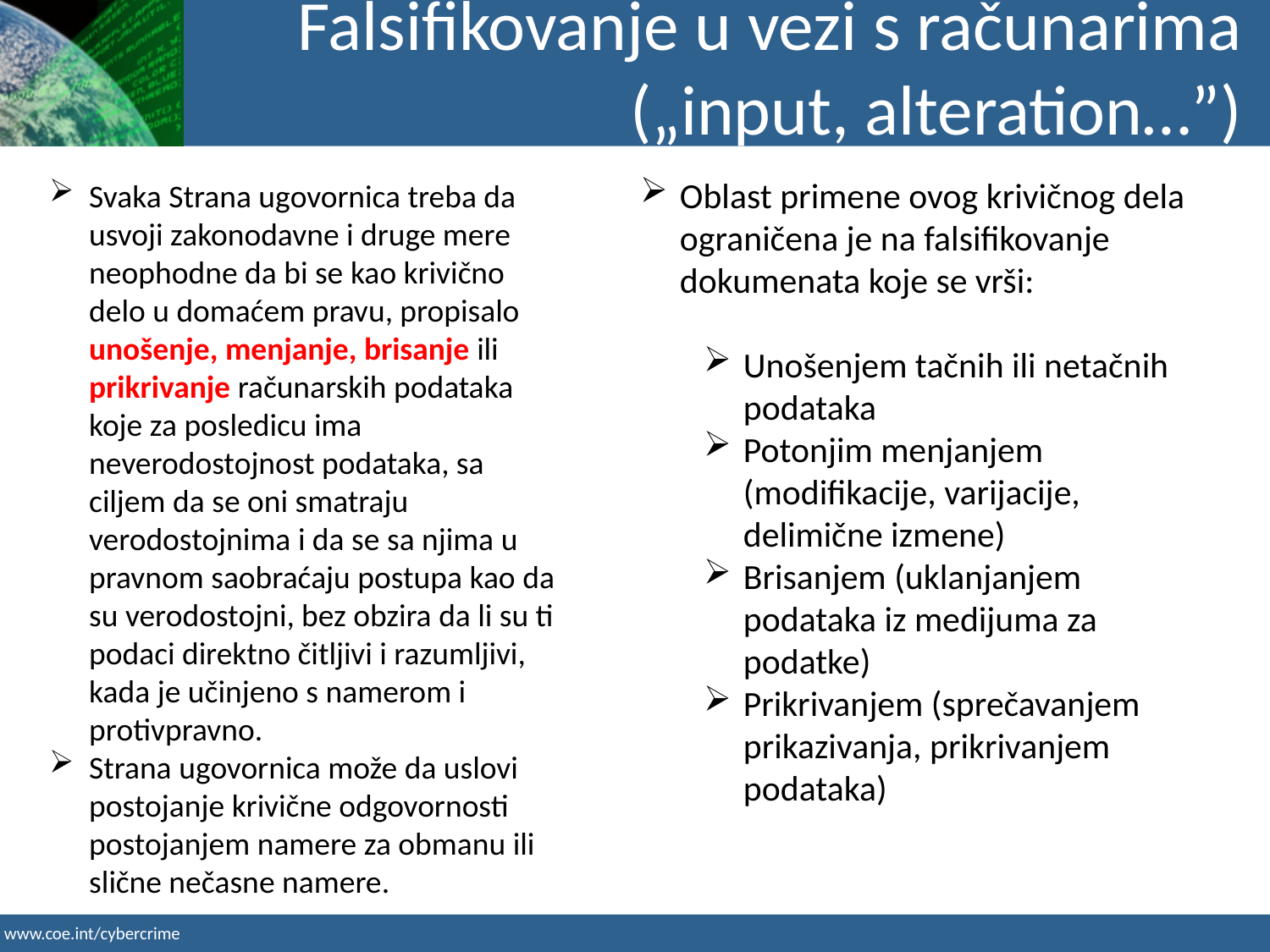

Falsifikovanje u vezi s računarima („input, alteration…”)
Oblast primene ovog krivičnog dela ograničena je na falsifikovanje dokumenata koje se vrši:

Unošenjem tačnih ili netačnih podataka
Potonjim menjanjem (modifikacije, varijacije, delimične izmene)
Brisanjem (uklanjanjem podataka iz medijuma za podatke)
Prikrivanjem (sprečavanjem prikazivanja, prikrivanjem podataka)
Svaka Strana ugovornica treba da usvoji zakonodavne i druge mere neophodne da bi se kao krivično delo u domaćem pravu, propisalo unošenje, menjanje, brisanje ili prikrivanje računarskih podataka koje za posledicu ima neverodostojnost podataka, sa ciljem da se oni smatraju verodostojnima i da se sa njima u pravnom saobraćaju postupa kao da su verodostojni, bez obzira da li su ti podaci direktno čitljivi i razumljivi, kada je učinjeno s namerom i protivpravno.
Strana ugovornica može da uslovi postojanje krivične odgovornosti postojanjem namere za obmanu ili slične nečasne namere.